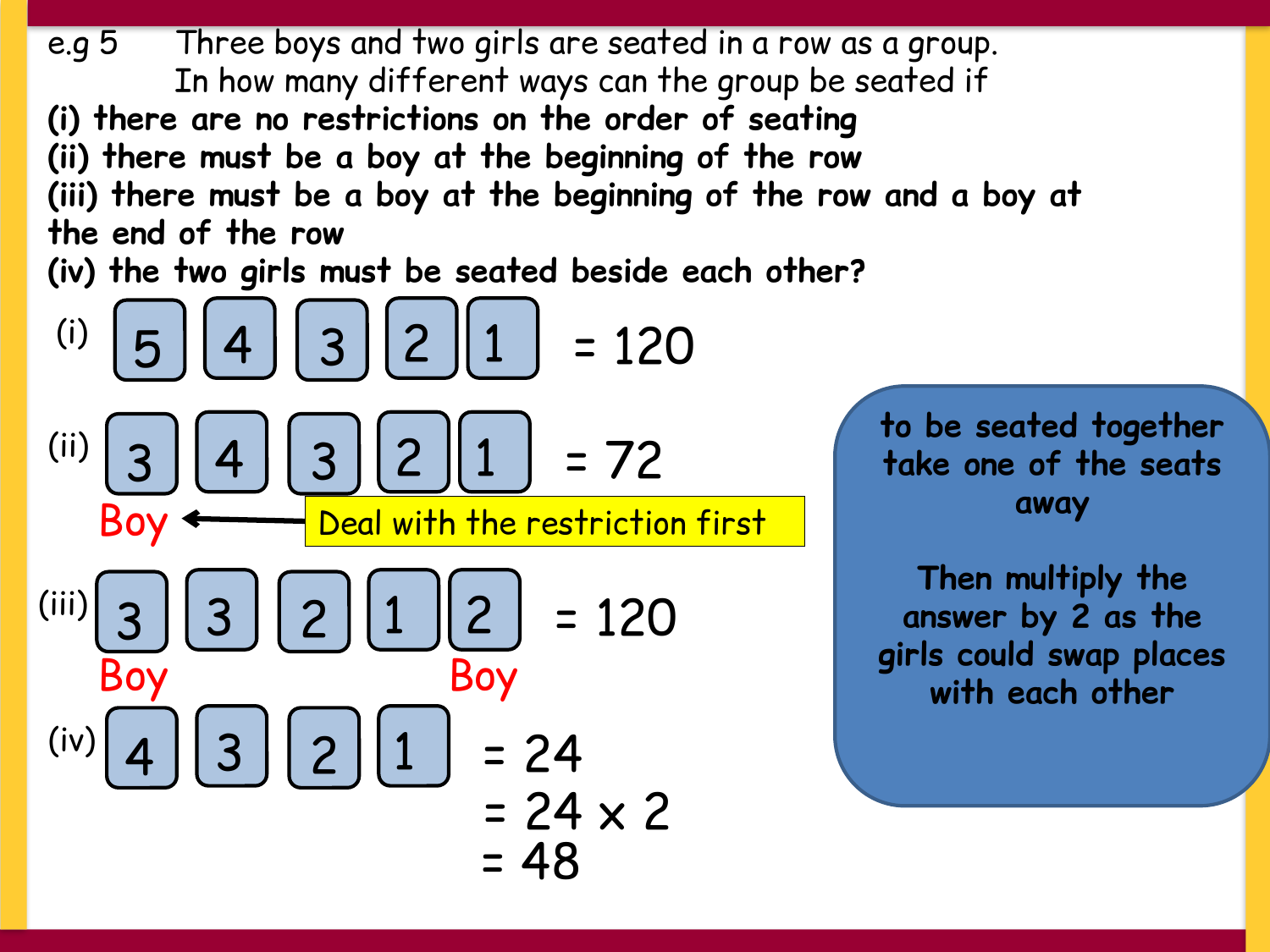

e.g 5	Three boys and two girls are seated in a row as a group.
	In how many different ways can the group be seated if
(i) there are no restrictions on the order of seating
(ii) there must be a boy at the beginning of the row
(iii) there must be a boy at the beginning of the row and a boy at the end of the row
(iv) the two girls must be seated beside each other?

(i)
 2
 1
 4
 = 120
 3
 5
to be seated together take one of the seats away

Then multiply the answer by 2 as the girls could swap places with each other

(ii)
 2
 1
 4
 = 72
 3
 3
Boy
Deal with the restriction first

(iii)
 1
 2
 3
 = 120
 2
 3
Boy
Boy

(iv)
 1
 3
 = 24
 2
 4
 = 24 x 2
 = 48